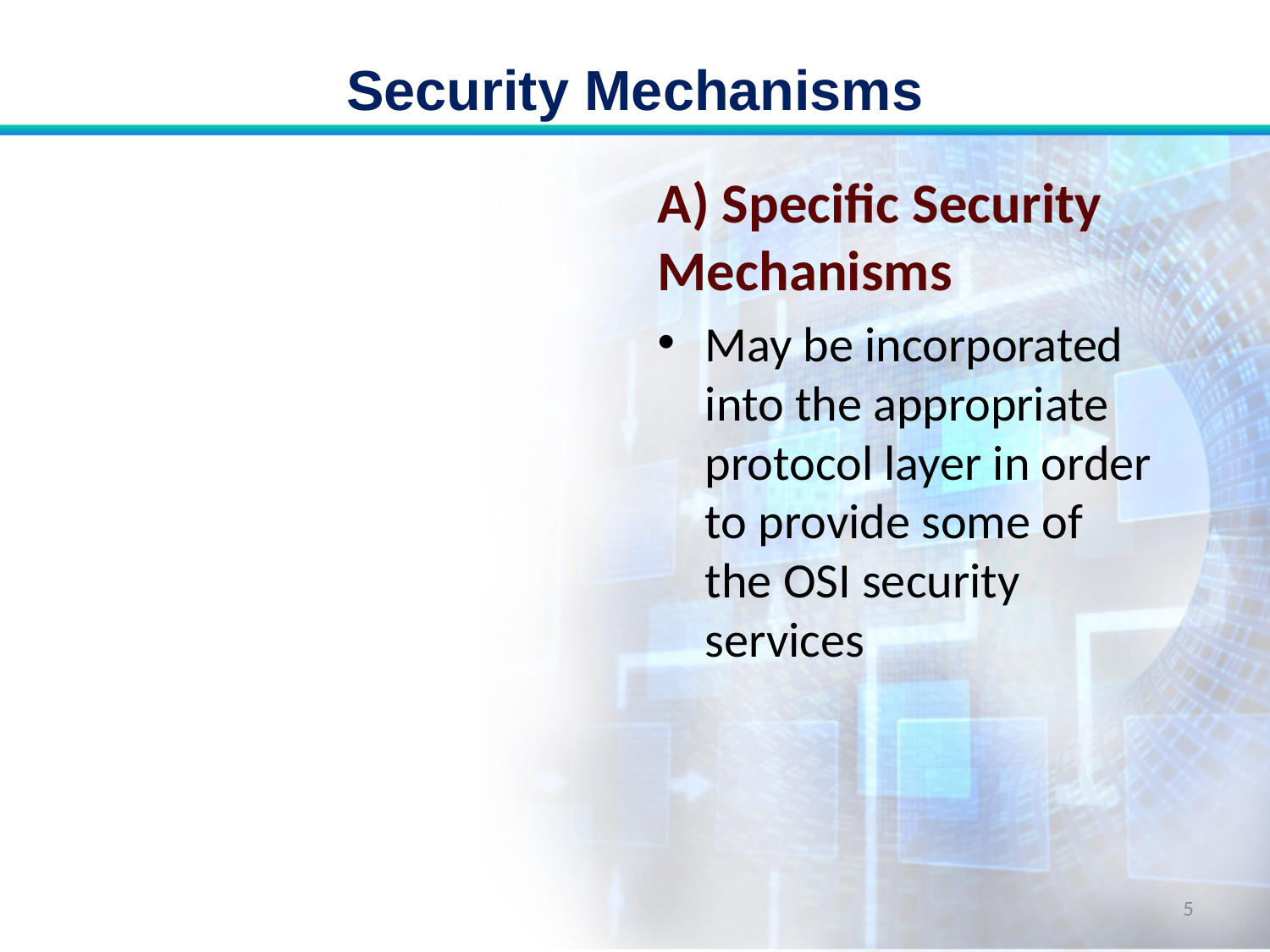

# Security Mechanisms
A) Specific Security Mechanisms
May be incorporated into the appropriate protocol layer in order to provide some of the OSI security services

5